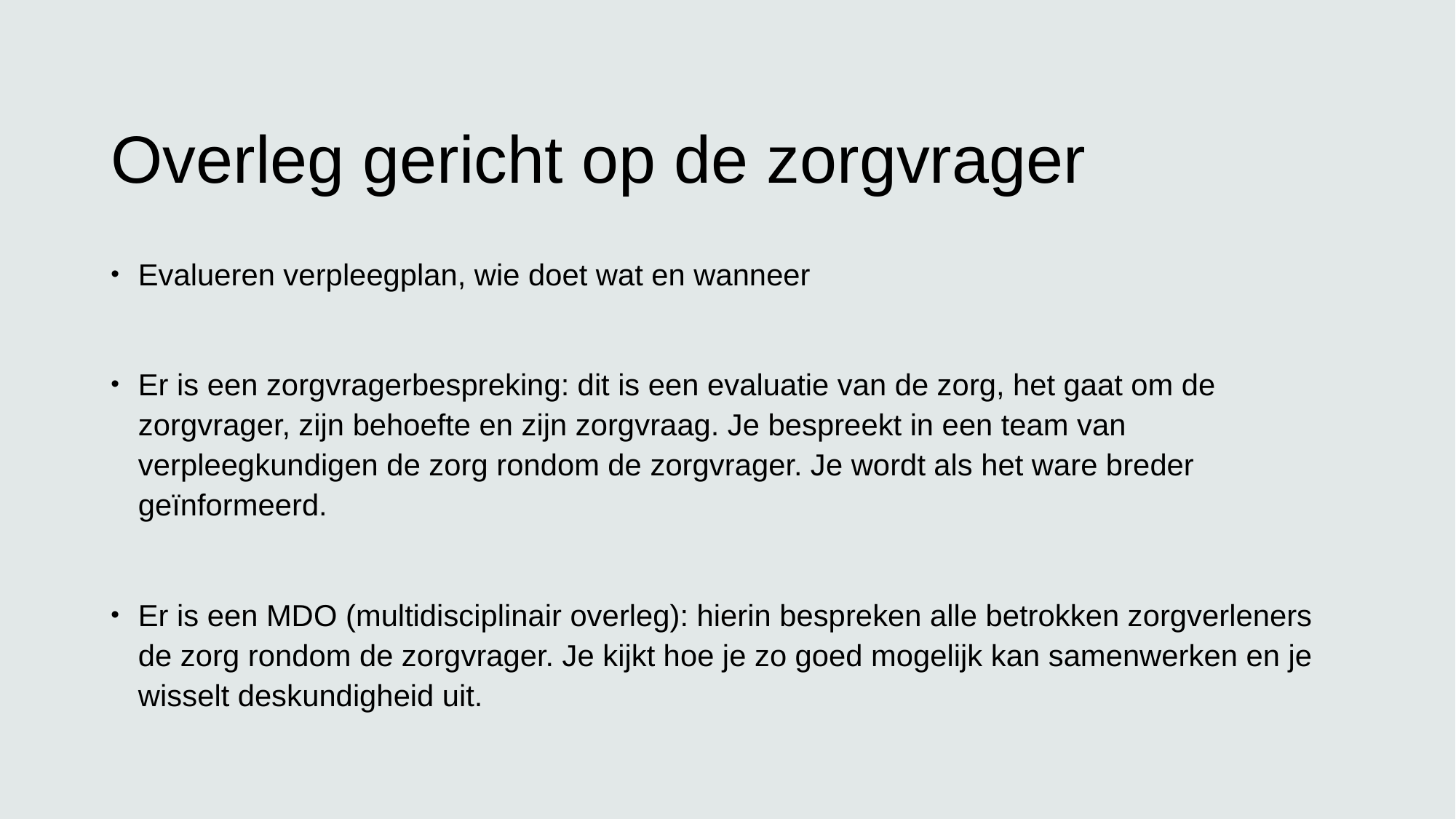

# Overleg gericht op de zorgvrager
Evalueren verpleegplan, wie doet wat en wanneer

Er is een zorgvragerbespreking: dit is een evaluatie van de zorg, het gaat om de zorgvrager, zijn behoefte en zijn zorgvraag. Je bespreekt in een team van verpleegkundigen de zorg rondom de zorgvrager. Je wordt als het ware breder geïnformeerd.

Er is een MDO (multidisciplinair overleg): hierin bespreken alle betrokken zorgverleners de zorg rondom de zorgvrager. Je kijkt hoe je zo goed mogelijk kan samenwerken en je wisselt deskundigheid uit.